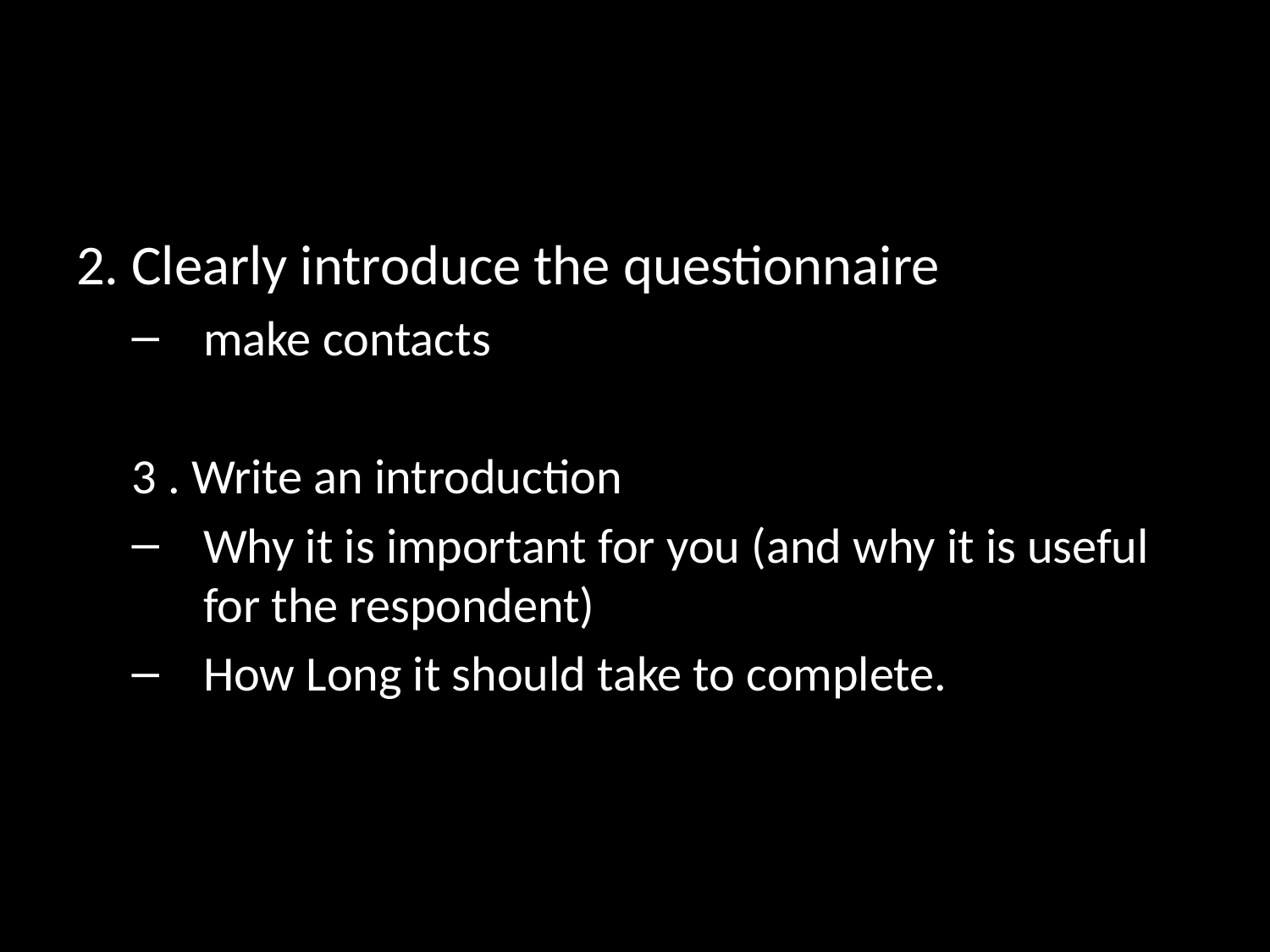

#
2. Clearly introduce the questionnaire
make contacts

3 . Write an introduction
Why it is important for you (and why it is useful for the respondent)
How Long it should take to complete.